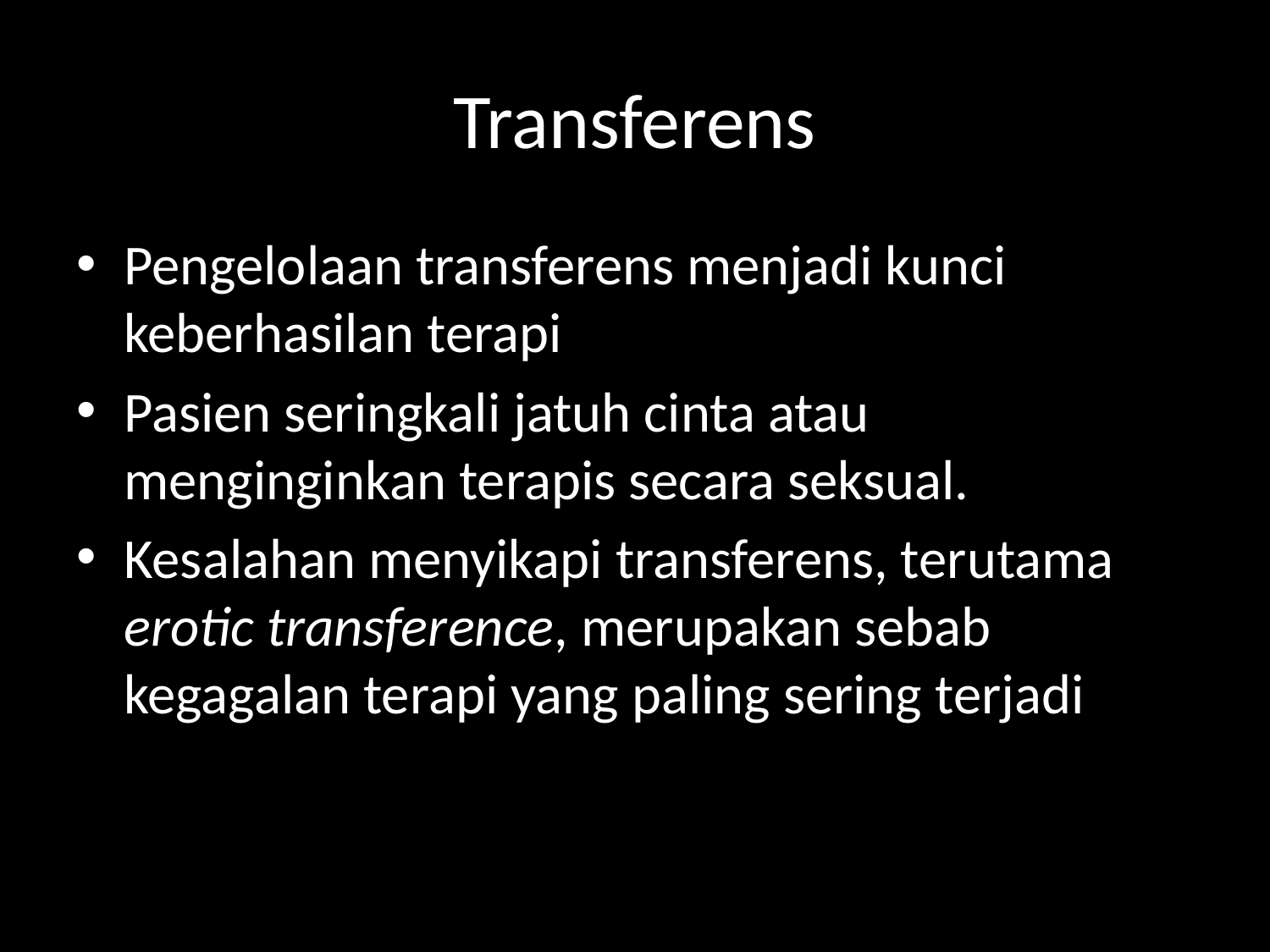

# Transferens
Pengelolaan transferens menjadi kunci keberhasilan terapi
Pasien seringkali jatuh cinta atau menginginkan terapis secara seksual.
Kesalahan menyikapi transferens, terutama erotic transference, merupakan sebab kegagalan terapi yang paling sering terjadi